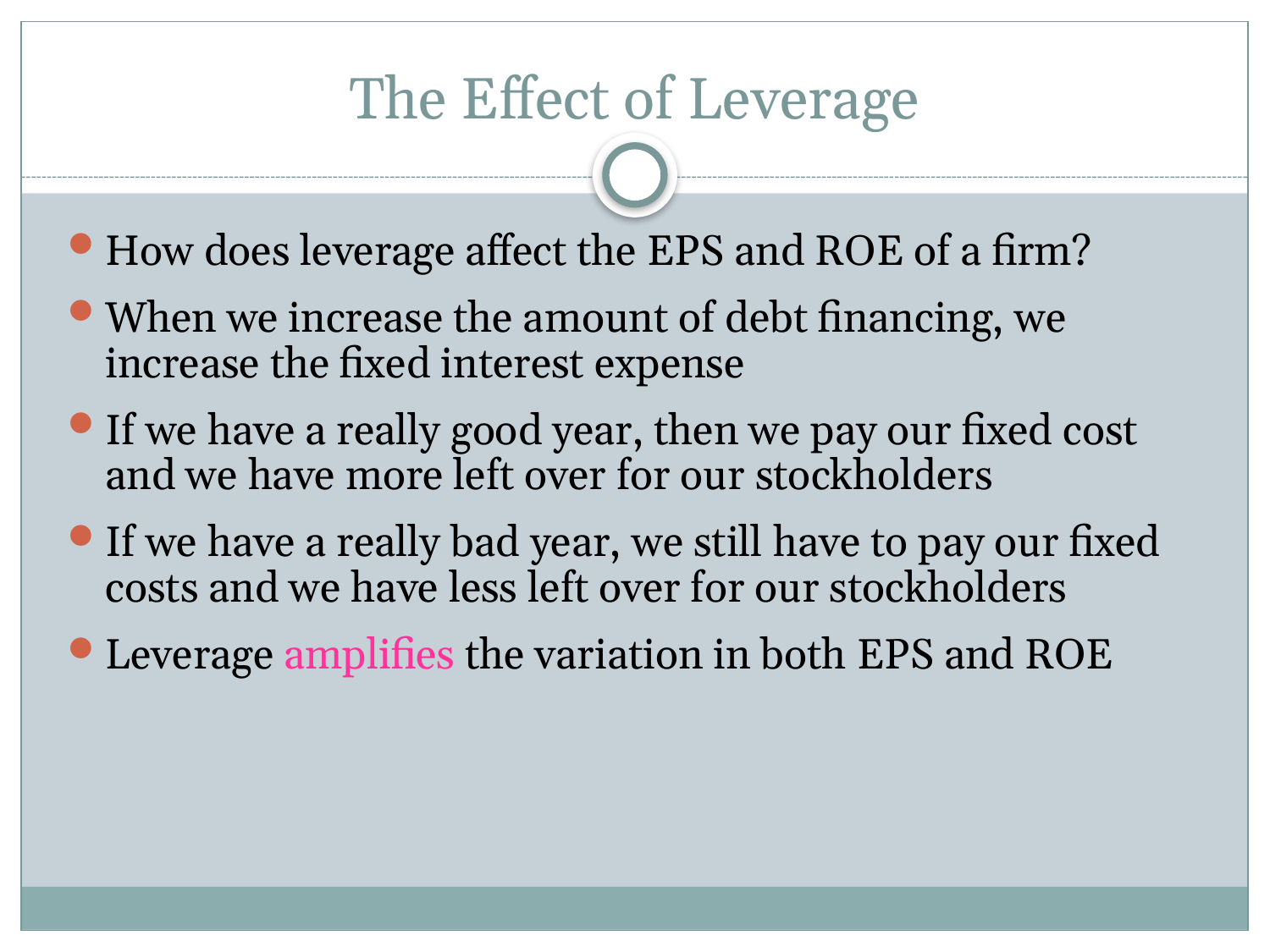

# The Effect of Leverage
How does leverage affect the EPS and ROE of a firm?
When we increase the amount of debt financing, we increase the fixed interest expense
If we have a really good year, then we pay our fixed cost and we have more left over for our stockholders
If we have a really bad year, we still have to pay our fixed costs and we have less left over for our stockholders
Leverage amplifies the variation in both EPS and ROE